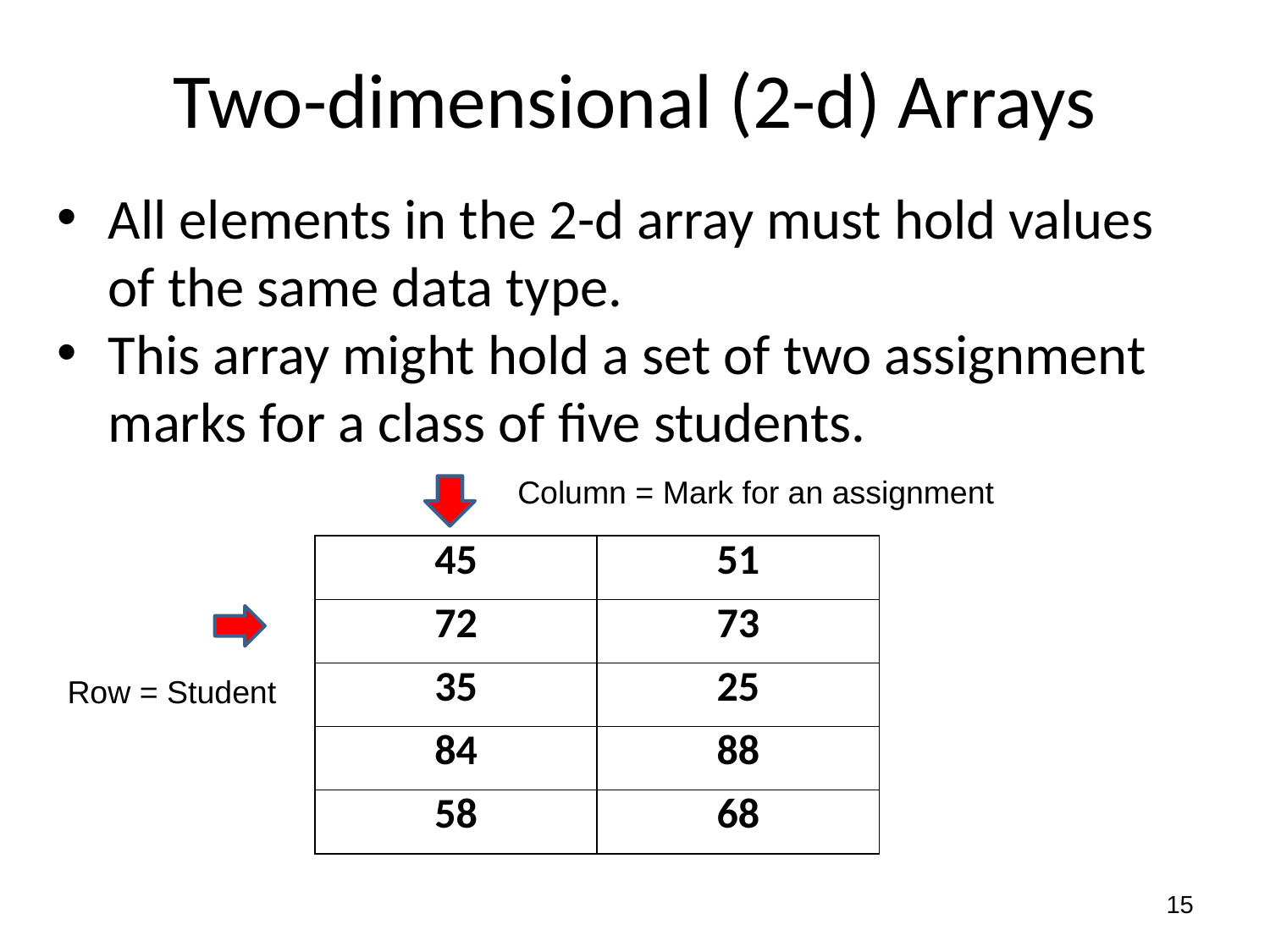

# Two-dimensional (2-d) Arrays
All elements in the 2-d array must hold values of the same data type.
This array might hold a set of two assignment marks for a class of five students.
Column = Mark for an assignment

| 45 | 51 |
| --- | --- |
| 72 | 73 |
| 35 | 25 |
| 84 | 88 |
| 58 | 68 |

Row = Student
15